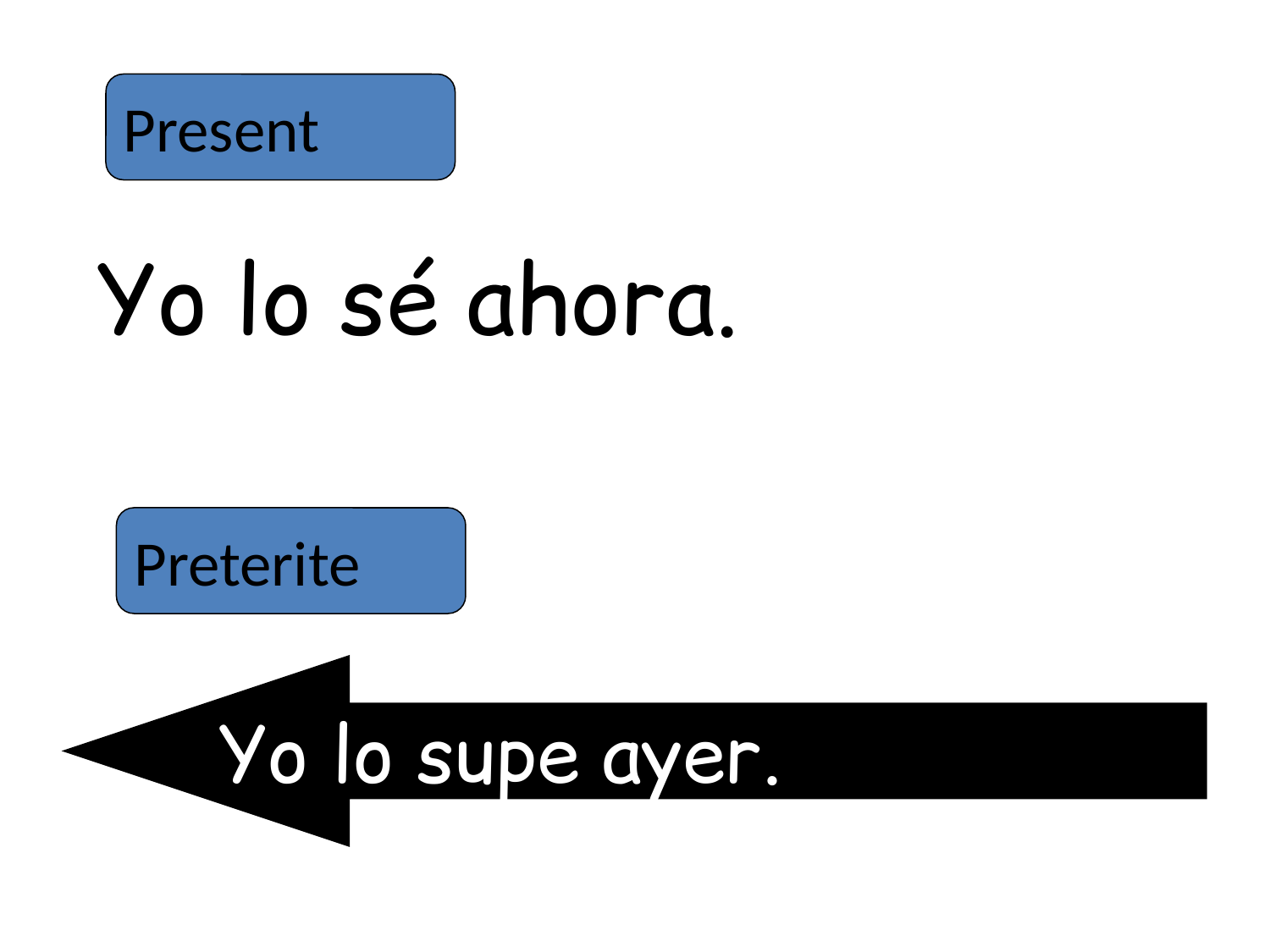

Present
Yo lo sé ahora.
Preterite
Yo lo supe ayer.